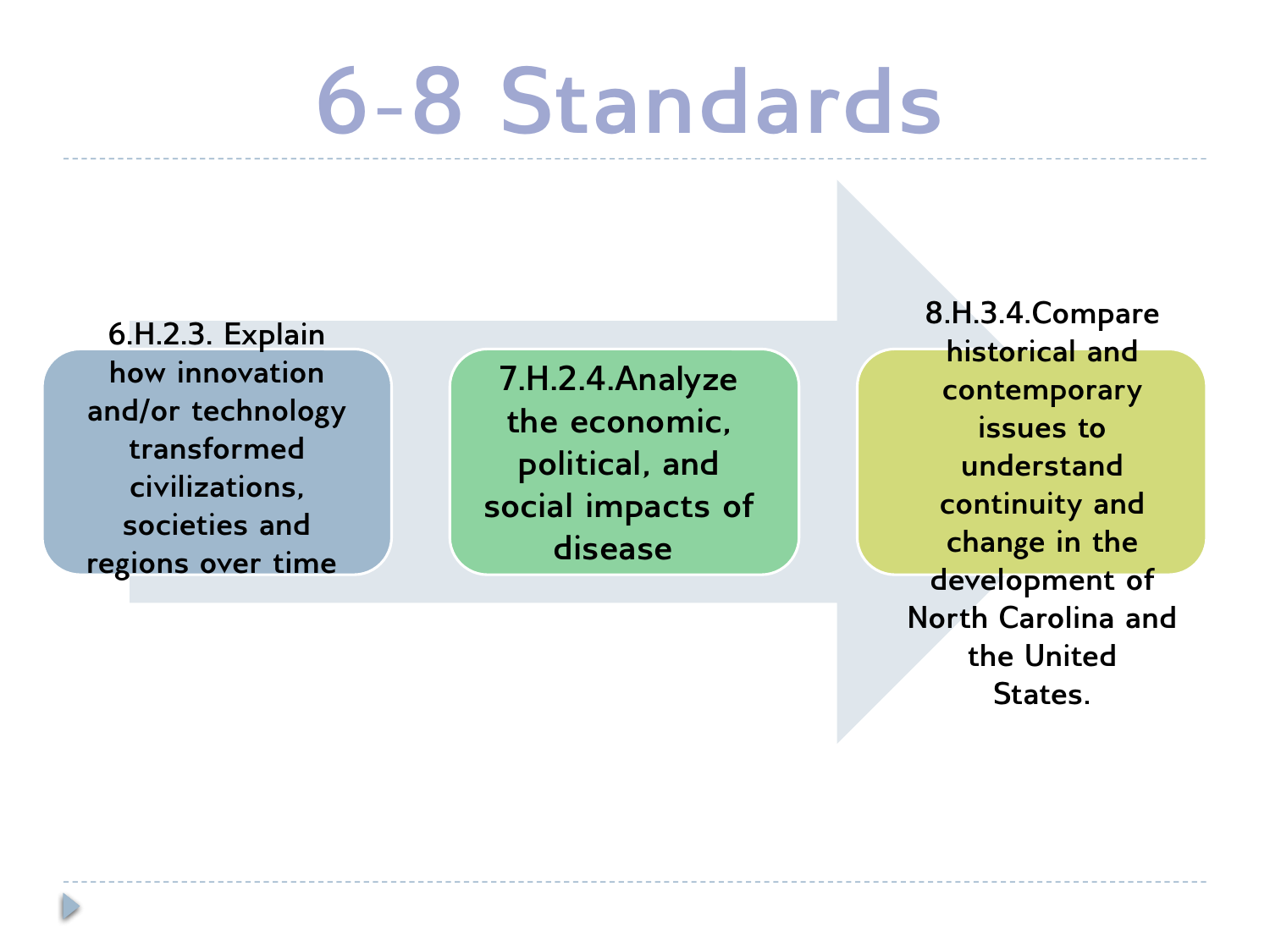

6-8 Standards

8.H.3.4.Compare historical and contemporary issues to
understand continuity and change in the
development of North Carolina and the United
States.
6.H.2.3. Explain how innovation and/or technology transformed
civilizations, societies and regions over time
7.H.2.4.Analyze the economic, political, and social impacts of
disease